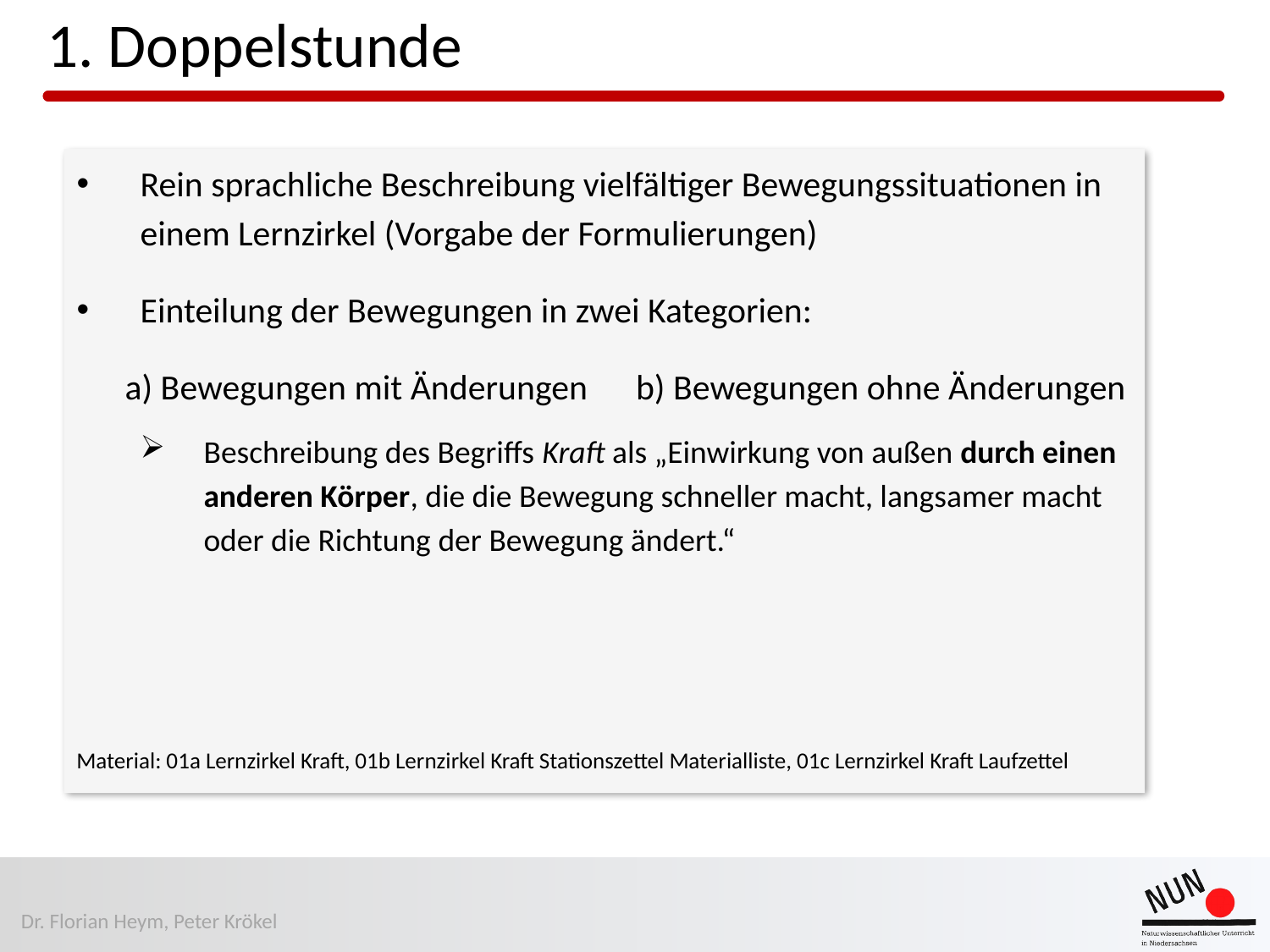

# 1. Doppelstunde
Rein sprachliche Beschreibung vielfältiger Bewegungssituationen in einem Lernzirkel (Vorgabe der Formulierungen)
Einteilung der Bewegungen in zwei Kategorien:
      a) Bewegungen mit Änderungen      b) Bewegungen ohne Änderungen
Beschreibung des Begriffs Kraft als „Einwirkung von außen durch einen anderen Körper, die die Bewegung schneller macht, langsamer macht oder die Richtung der Bewegung ändert.“

Material: 01a Lernzirkel Kraft, 01b Lernzirkel Kraft Stationszettel Materialliste, 01c Lernzirkel Kraft Laufzettel